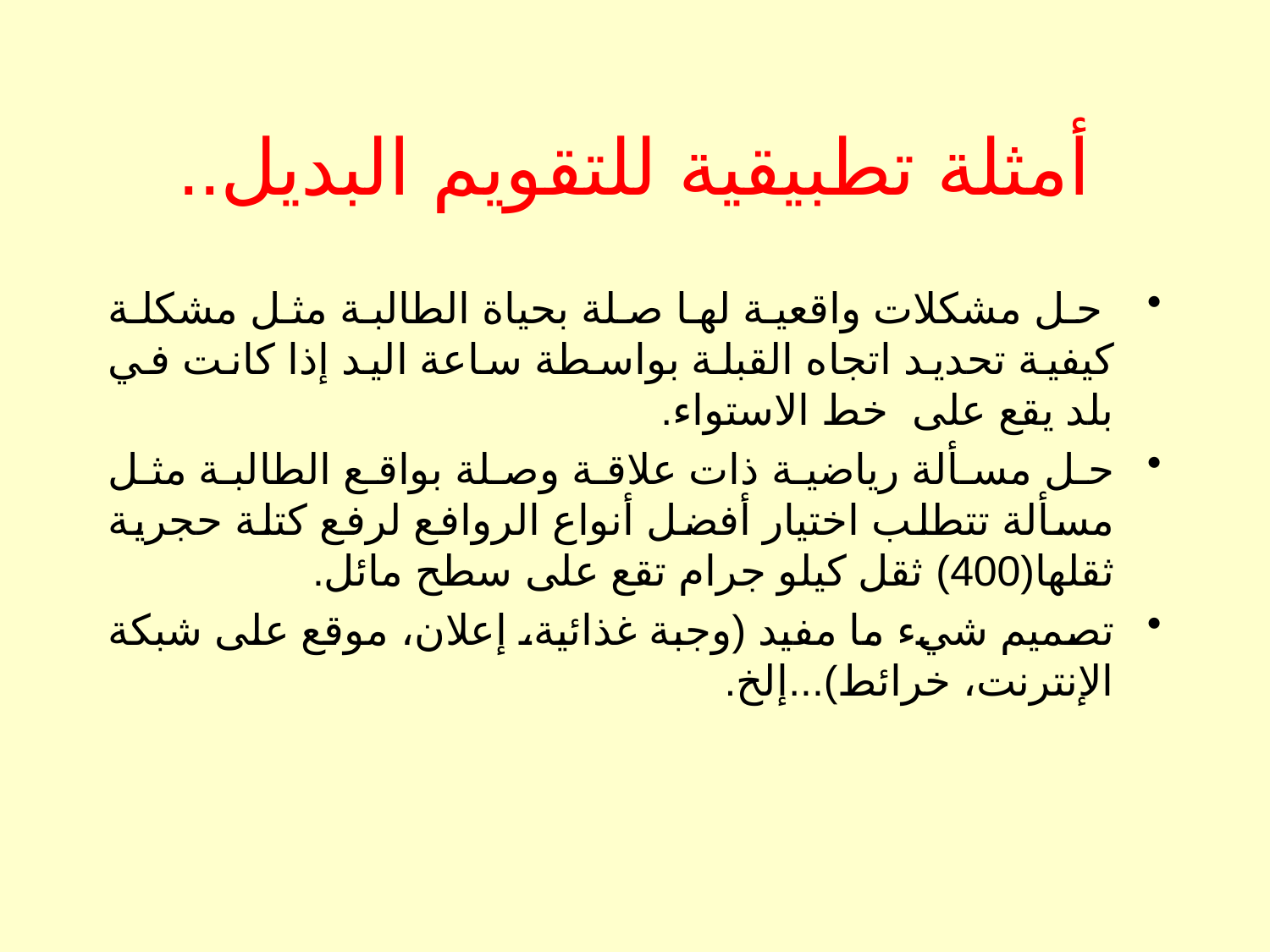

# أمثلة تطبيقية للتقويم البديل..
 حل مشكلات واقعية لها صلة بحياة الطالبة مثل مشكلة كيفية تحديد اتجاه القبلة بواسطة ساعة اليد إذا كانت في بلد يقع على  خط الاستواء.
حل مسألة رياضية ذات علاقة وصلة بواقع الطالبة مثل مسألة تتطلب اختيار أفضل أنواع الروافع لرفع كتلة حجرية ثقلها(400) ثقل كيلو جرام تقع على سطح مائل.
تصميم شيء ما مفيد (وجبة غذائية، إعلان، موقع على شبكة الإنترنت، خرائط)...إلخ.